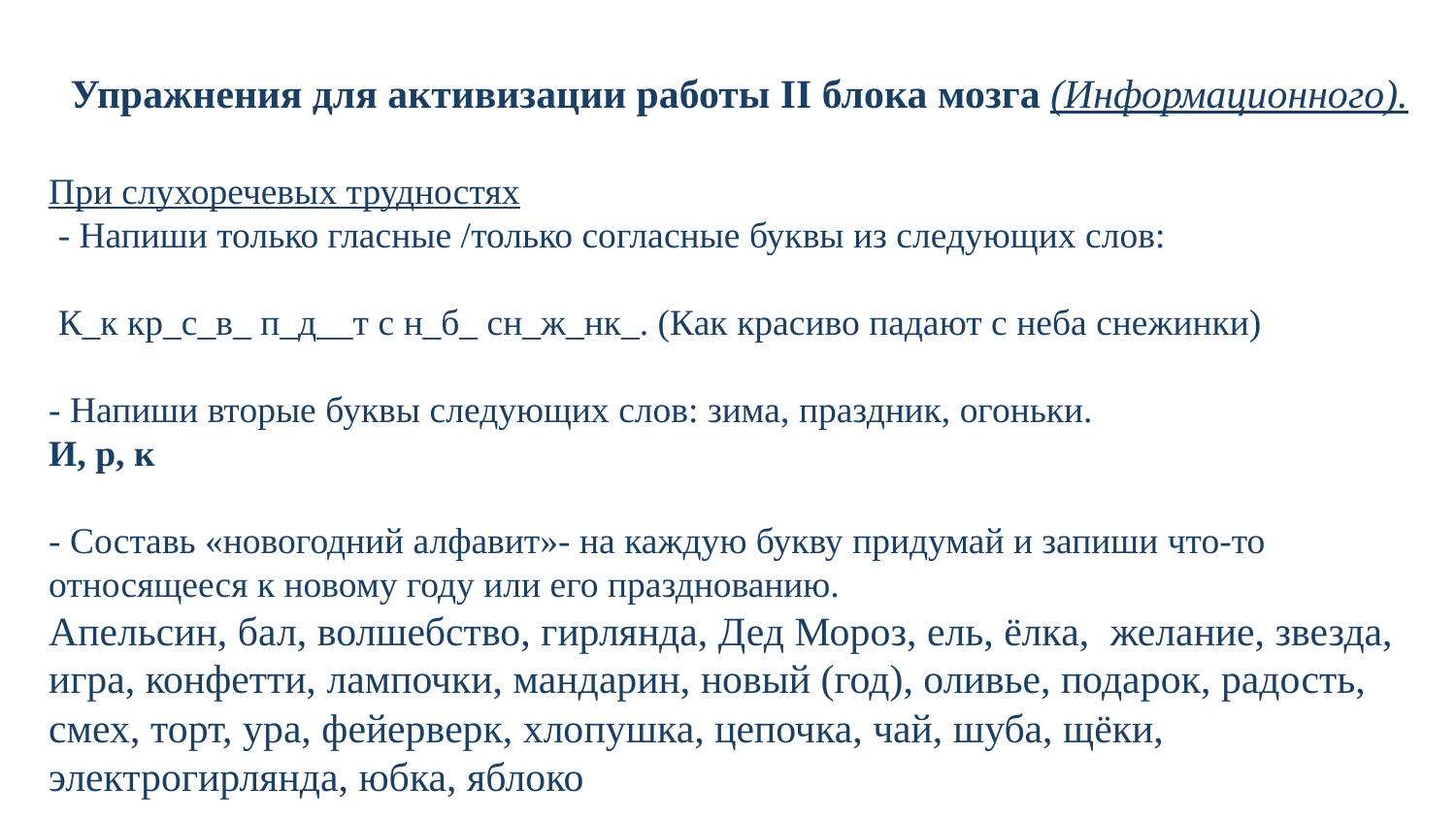

Упражнения для активизации работы II блока мозга (Информационного).
При слухоречевых трудностях
 - Напиши только гласные /только согласные буквы из следующих слов:

 К_к кр_с_в_ п_д__т с н_б_ сн_ж_нк_. (Как красиво падают с неба снежинки)

- Напиши вторые буквы следующих слов: зима, праздник, огоньки.
И, р, к

- Составь «новогодний алфавит»- на каждую букву придумай и запиши что-то относящееся к новому году или его празднованию.
Апельсин, бал, волшебство, гирлянда, Дед Мороз, ель, ёлка,  желание, звезда, игра, конфетти, лампочки, мандарин, новый (год), оливье, подарок, радость, смех, торт, ура, фейерверк, хлопушка, цепочка, чай, шуба, щёки, электрогирлянда, юбка, яблоко